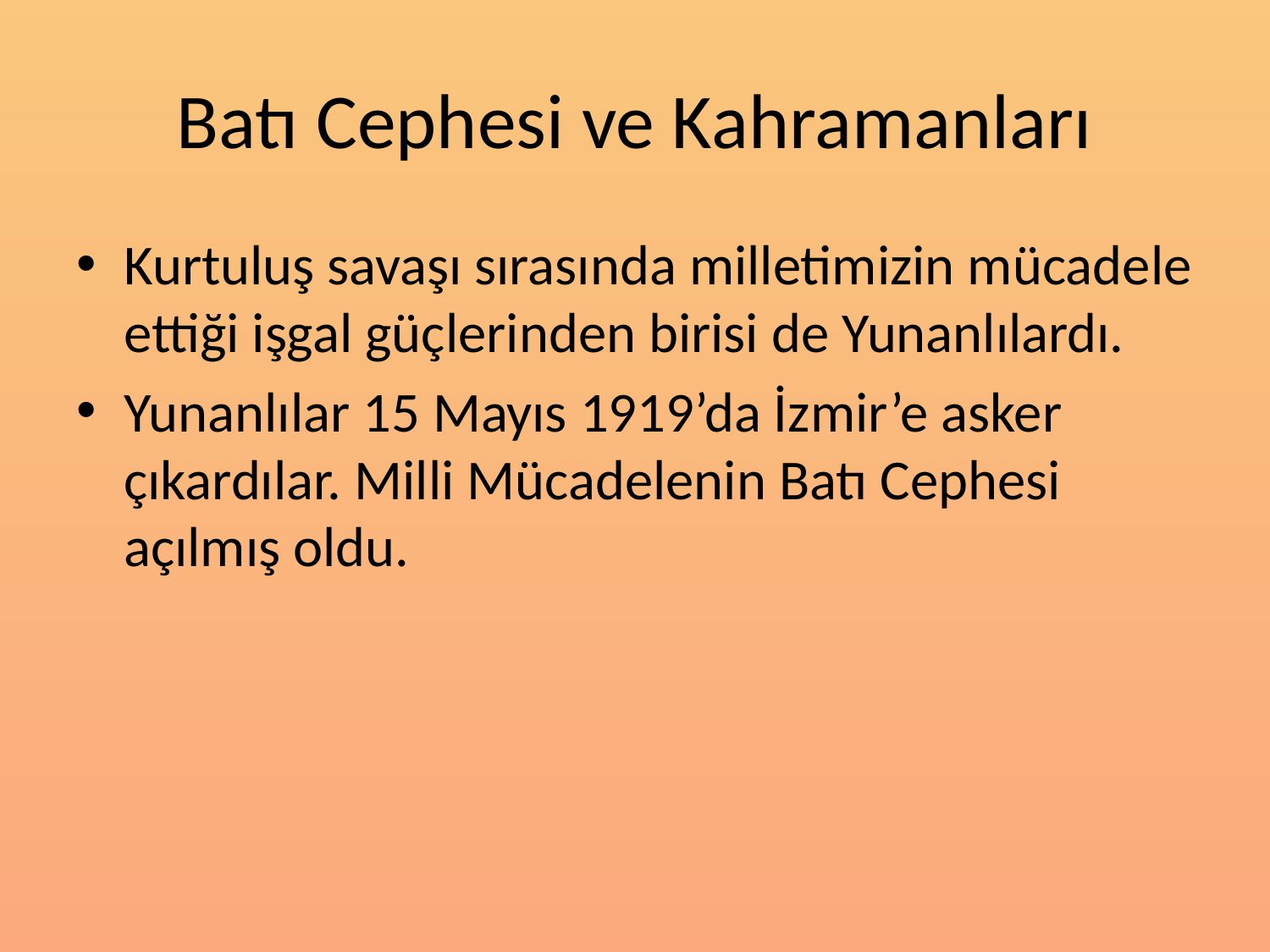

# Batı Cephesi ve Kahramanları
Kurtuluş savaşı sırasında milletimizin mücadele ettiği işgal güçlerinden birisi de Yunanlılardı.
Yunanlılar 15 Mayıs 1919’da İzmir’e asker çıkardılar. Milli Mücadelenin Batı Cephesi açılmış oldu.